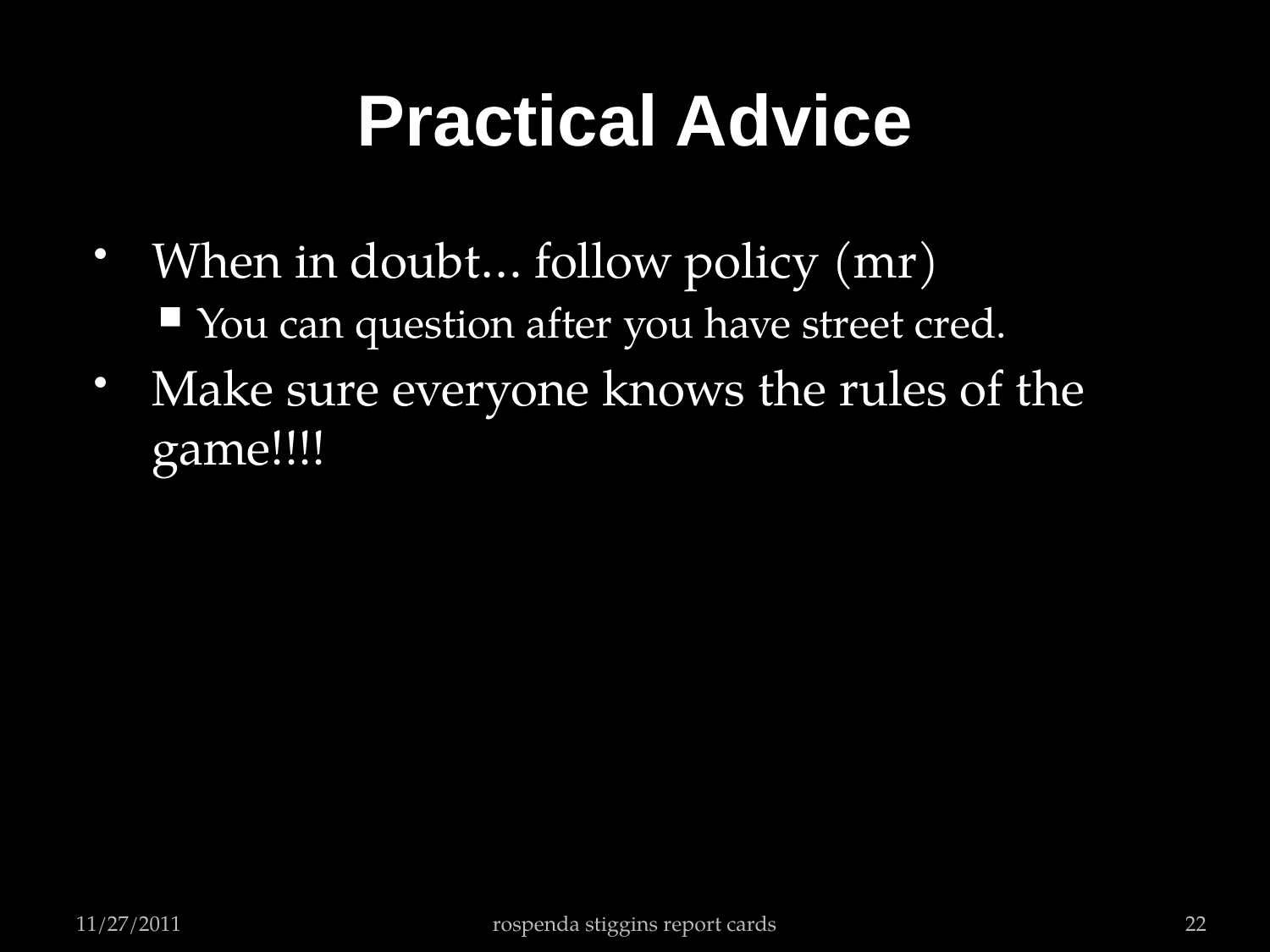

# Practical Advice
When in doubt… follow policy (mr)
You can question after you have street cred.
Make sure everyone knows the rules of the game!!!!
11/27/2011
rospenda stiggins report cards
22